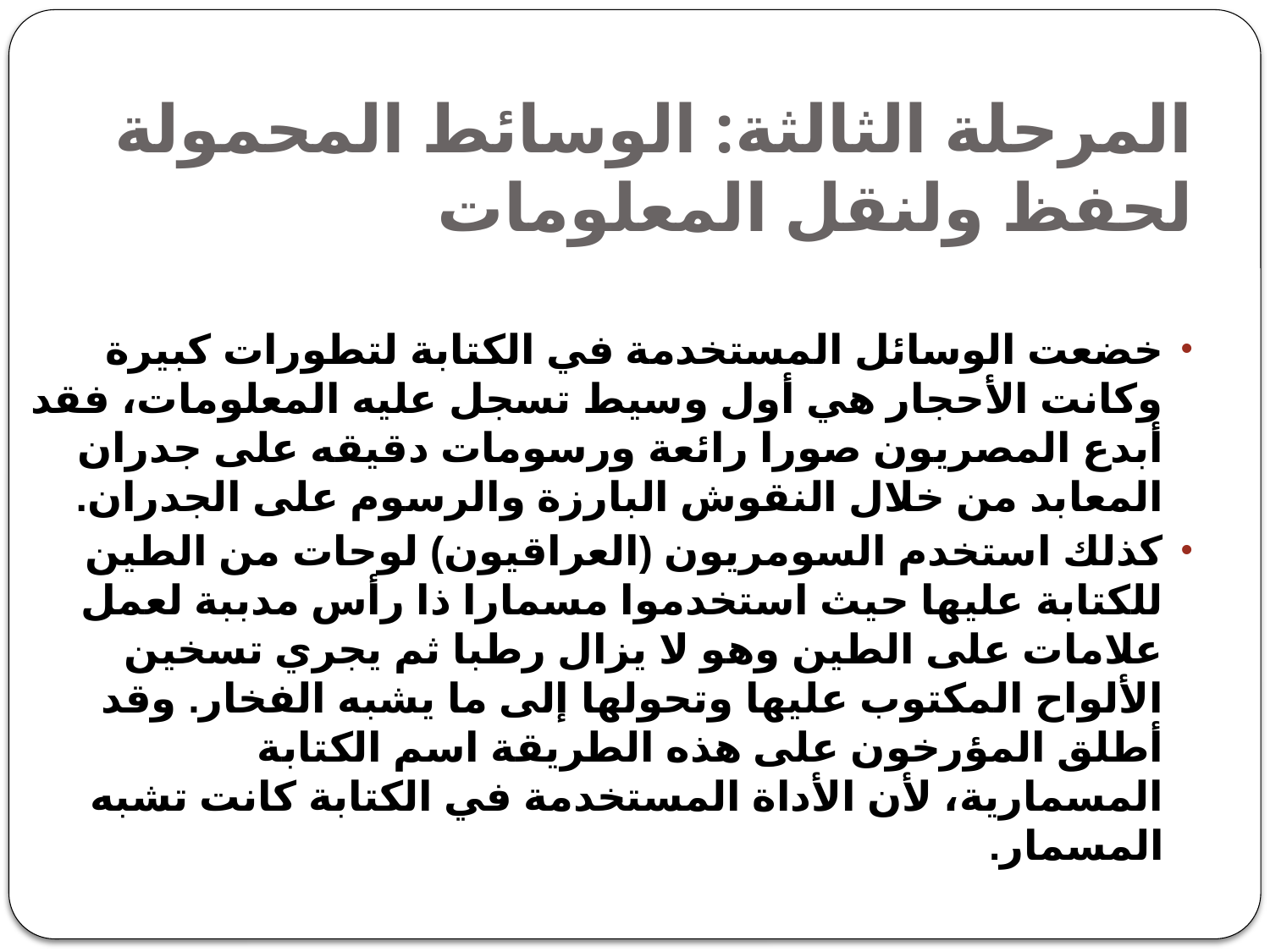

# المرحلة الثالثة: الوسائط المحمولة لحفظ ولنقل المعلومات
خضعت الوسائل المستخدمة في الكتابة لتطورات كبيرة وكانت الأحجار هي أول وسيط تسجل عليه المعلومات، فقد أبدع المصريون صورا رائعة ورسومات دقيقه على جدران المعابد من خلال النقوش البارزة والرسوم على الجدران.
كذلك استخدم السومريون (العراقيون) لوحات من الطين للكتابة عليها حيث استخدموا مسمارا ذا رأس مدببة لعمل علامات على الطين وهو لا يزال رطبا ثم يجري تسخين الألواح المكتوب عليها وتحولها إلى ما يشبه الفخار. وقد أطلق المؤرخون على هذه الطريقة اسم الكتابة المسمارية، لأن الأداة المستخدمة في الكتابة كانت تشبه المسمار.